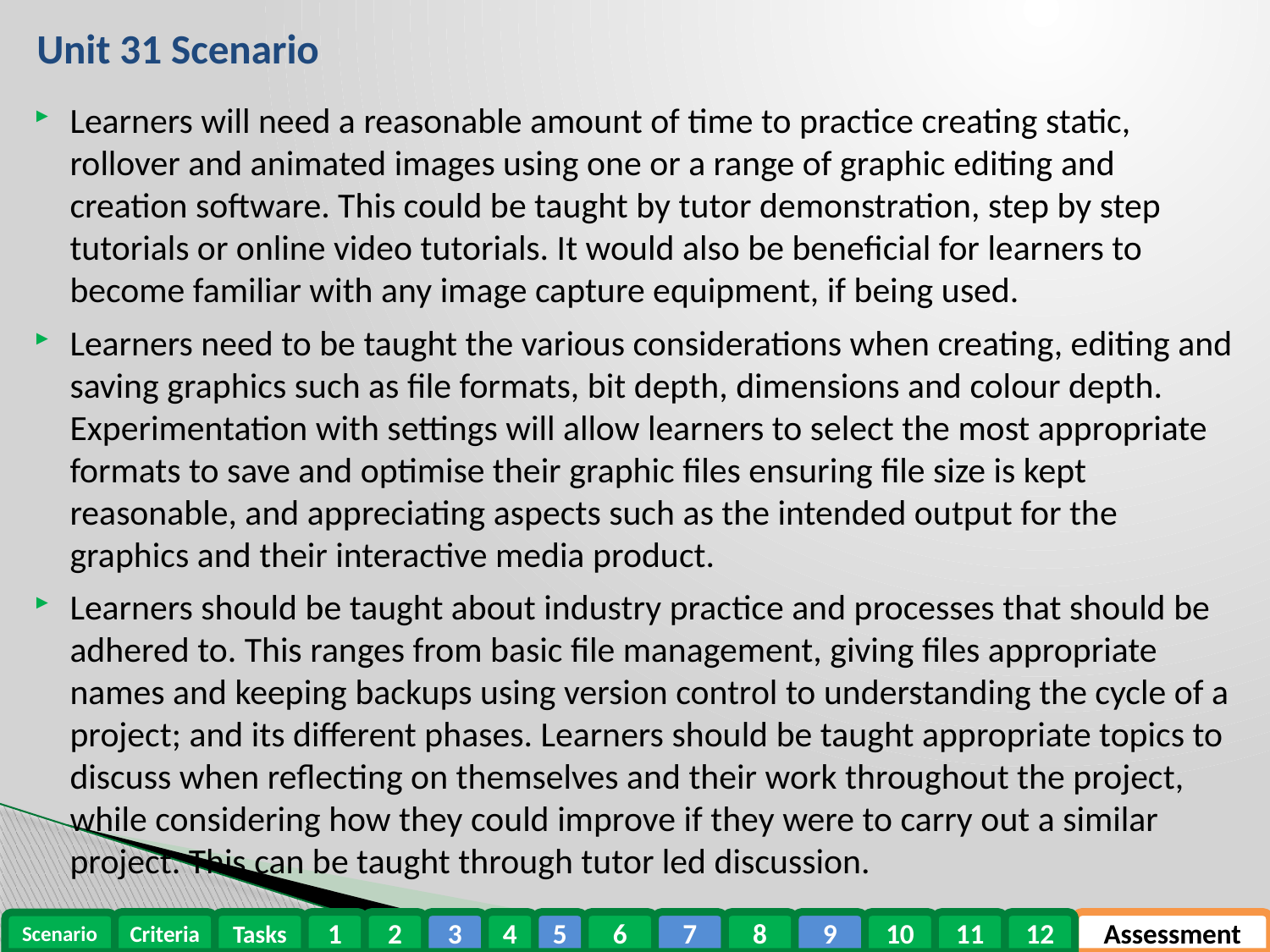

# Unit 31 Scenario
Learners will need a reasonable amount of time to practice creating static, rollover and animated images using one or a range of graphic editing and creation software. This could be taught by tutor demonstration, step by step tutorials or online video tutorials. It would also be beneficial for learners to become familiar with any image capture equipment, if being used.
Learners need to be taught the various considerations when creating, editing and saving graphics such as file formats, bit depth, dimensions and colour depth. Experimentation with settings will allow learners to select the most appropriate formats to save and optimise their graphic files ensuring file size is kept reasonable, and appreciating aspects such as the intended output for the graphics and their interactive media product.
Learners should be taught about industry practice and processes that should be adhered to. This ranges from basic file management, giving files appropriate names and keeping backups using version control to understanding the cycle of a project; and its different phases. Learners should be taught appropriate topics to discuss when reflecting on themselves and their work throughout the project, while considering how they could improve if they were to carry out a similar project. This can be taught through tutor led discussion.